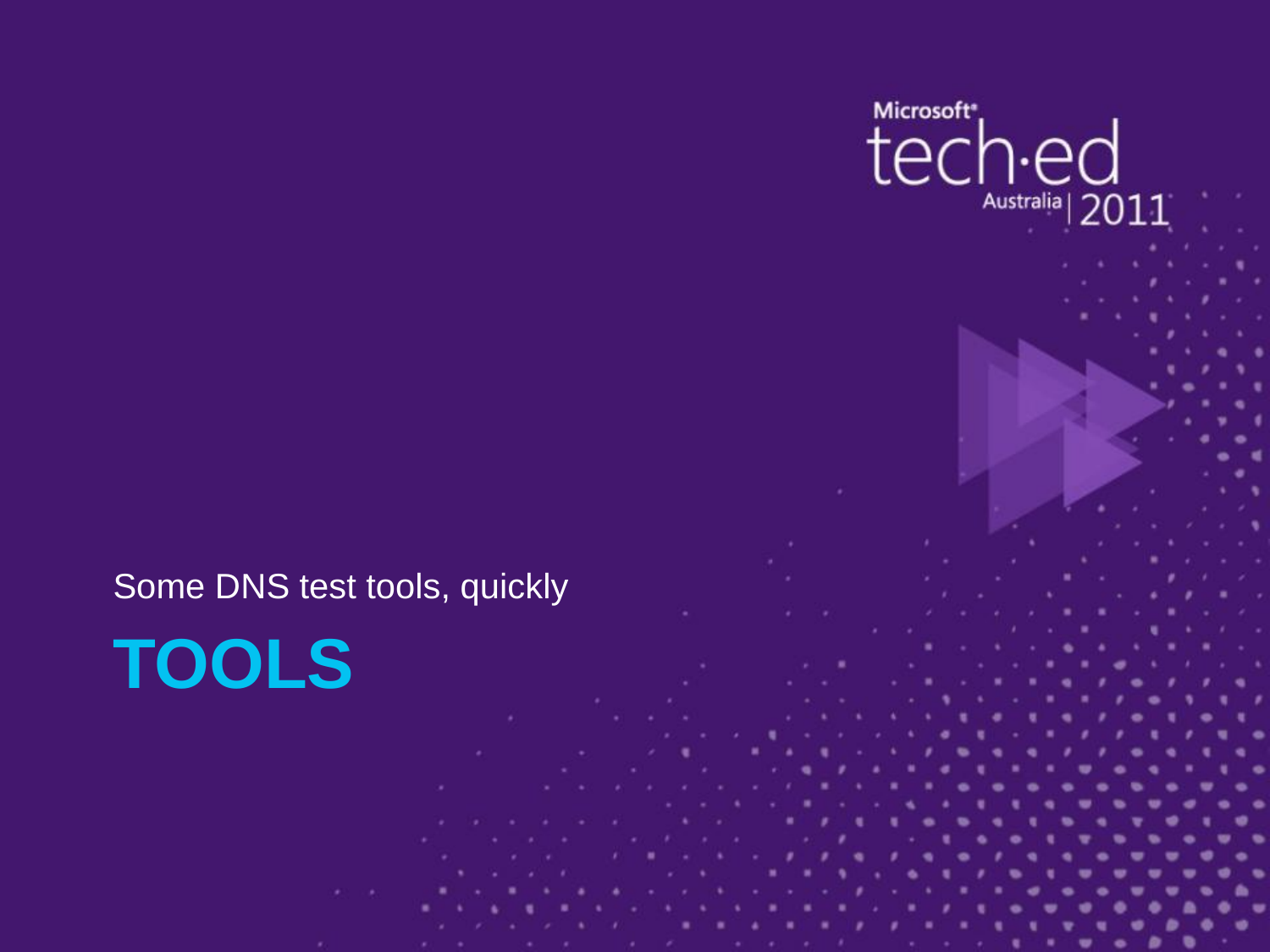

Some DNS test tools, quickly
# Tools